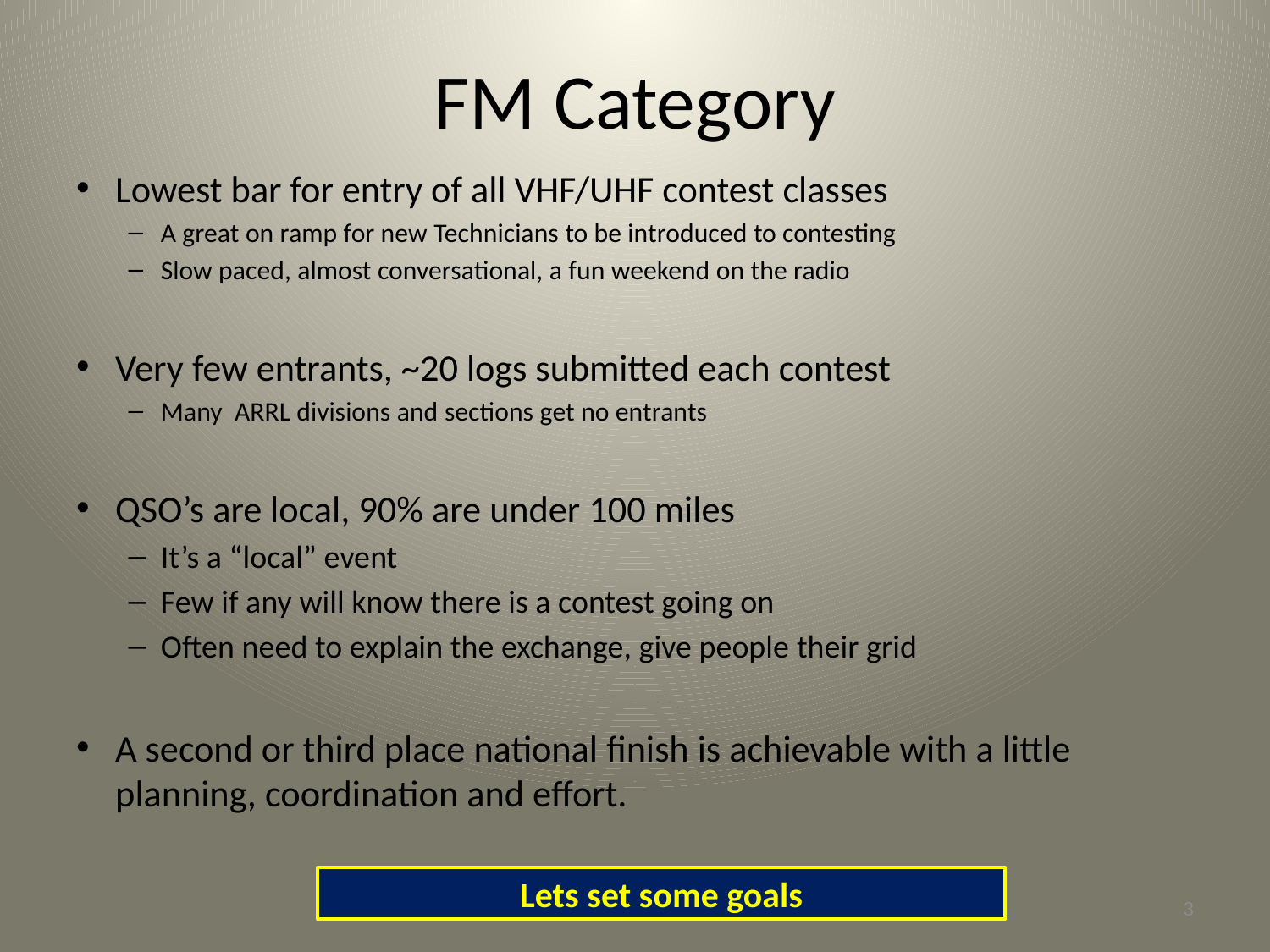

# FM Category
Lowest bar for entry of all VHF/UHF contest classes
A great on ramp for new Technicians to be introduced to contesting
Slow paced, almost conversational, a fun weekend on the radio

Very few entrants, ~20 logs submitted each contest
Many  ARRL divisions and sections get no entrants

QSO’s are local, 90% are under 100 miles
It’s a “local” event
Few if any will know there is a contest going on
Often need to explain the exchange, give people their grid

A second or third place national finish is achievable with a little planning, coordination and effort.

Lets set some goals
3